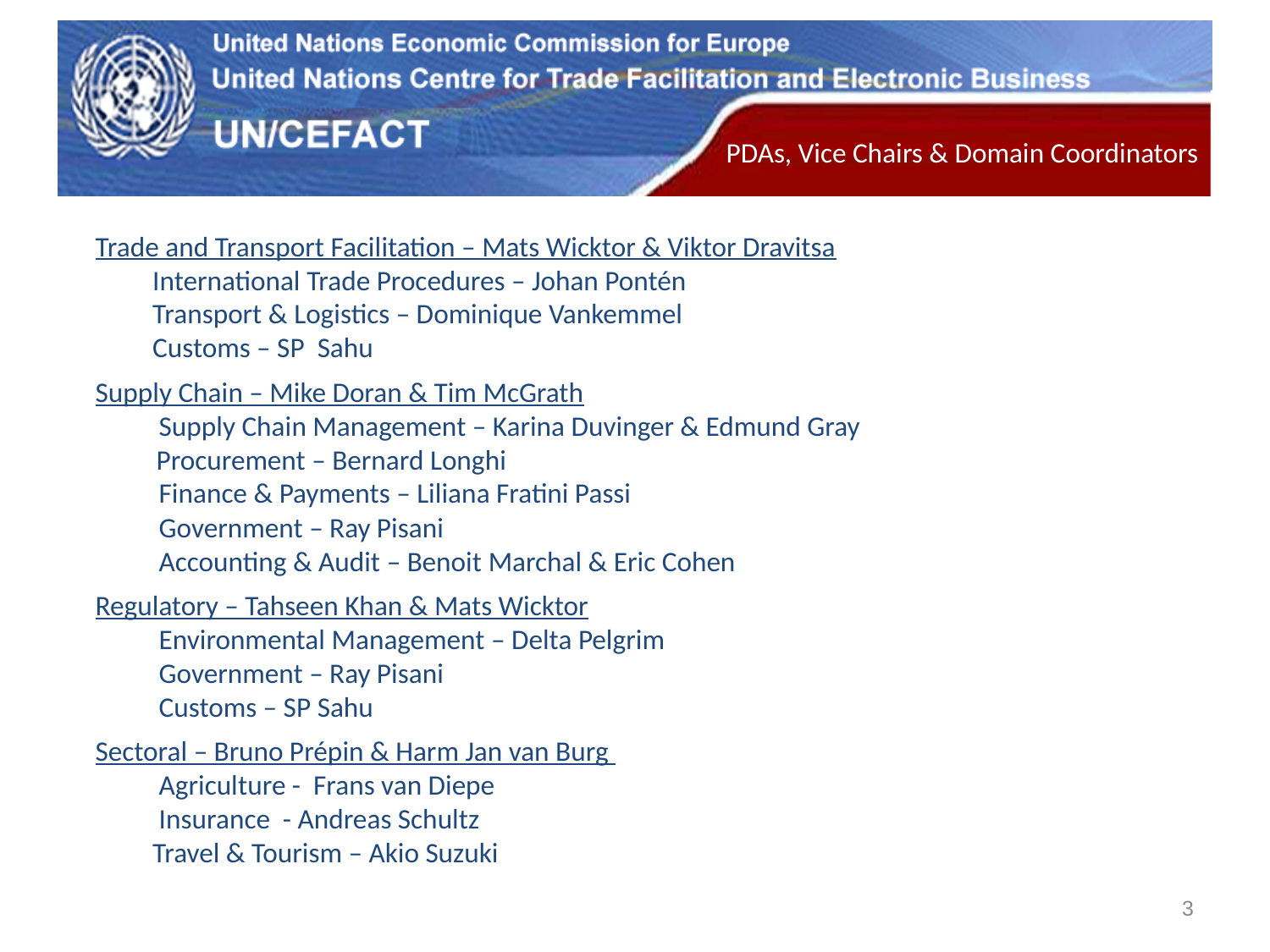

PDAs, Vice Chairs & Domain Coordinators
Trade and Transport Facilitation – Mats Wicktor & Viktor Dravitsa
         International Trade Procedures – Johan Pontén
         Transport & Logistics – Dominique Vankemmel
         Customs – SP  Sahu
Supply Chain – Mike Doran & Tim McGrath
          Supply Chain Management – Karina Duvinger & Edmund Gray
                Procurement – Bernard Longhi
          Finance & Payments – Liliana Fratini Passi
          Government – Ray Pisani
          Accounting & Audit – Benoit Marchal & Eric Cohen
Regulatory – Tahseen Khan & Mats Wicktor
          Environmental Management – Delta Pelgrim
          Government – Ray Pisani
          Customs – SP Sahu
Sectoral – Bruno Prépin & Harm Jan van Burg
          Agriculture -  Frans van Diepe
          Insurance  - Andreas Schultz
         Travel & Tourism – Akio Suzuki

3